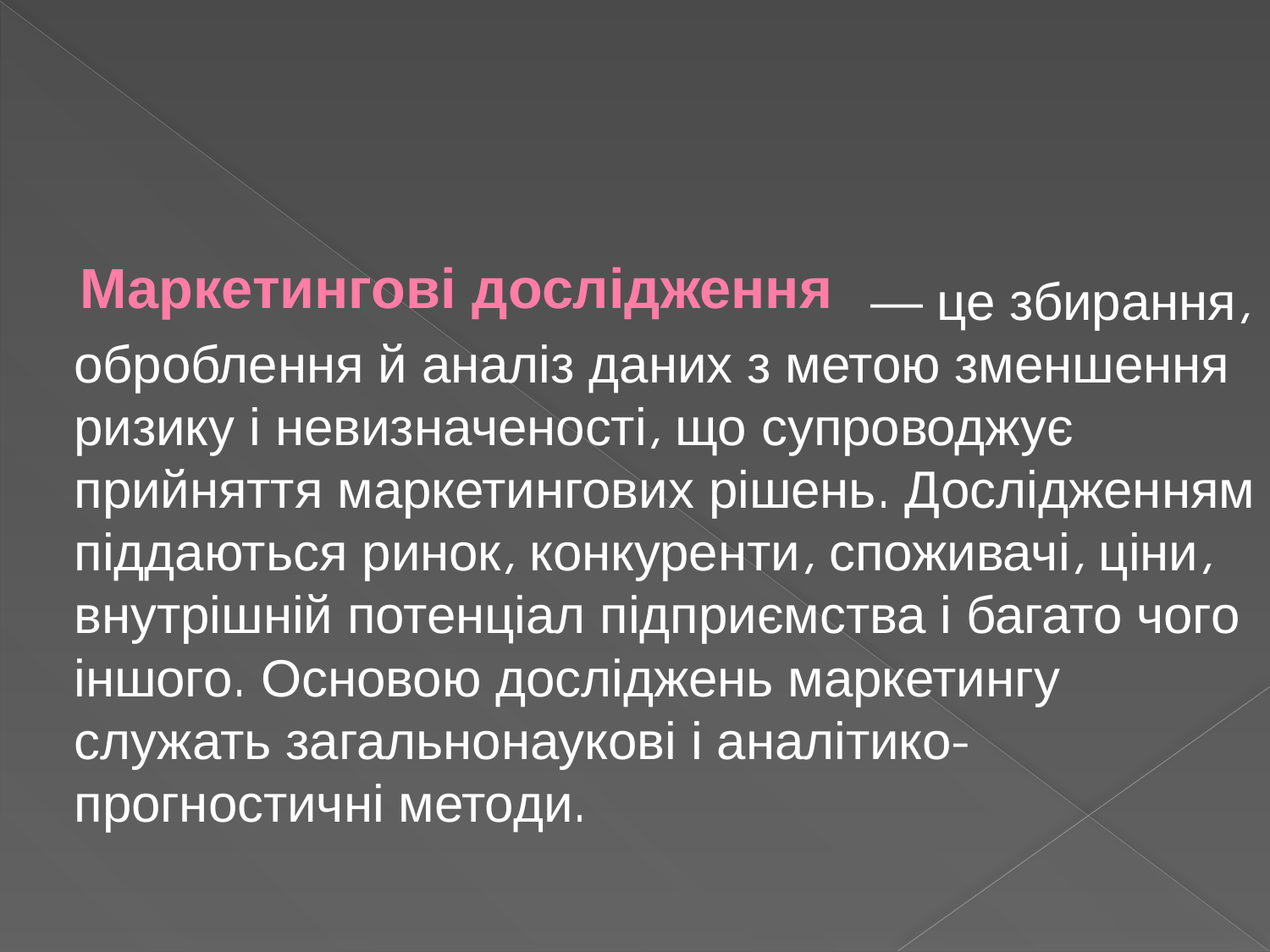

# Маркетингові дослідження
                                                           — це збирання, оброблення й аналіз даних з метою зменшення ризику і невизначеності, що супроводжує прийняття маркетингових рішень. Дослідженням піддаються ринок, конкуренти, споживачі, ціни, внутрішній потенціал підприємства і багато чого іншого. Основою досліджень маркетингу служать загальнонаукові і аналітико-прогностичні методи.